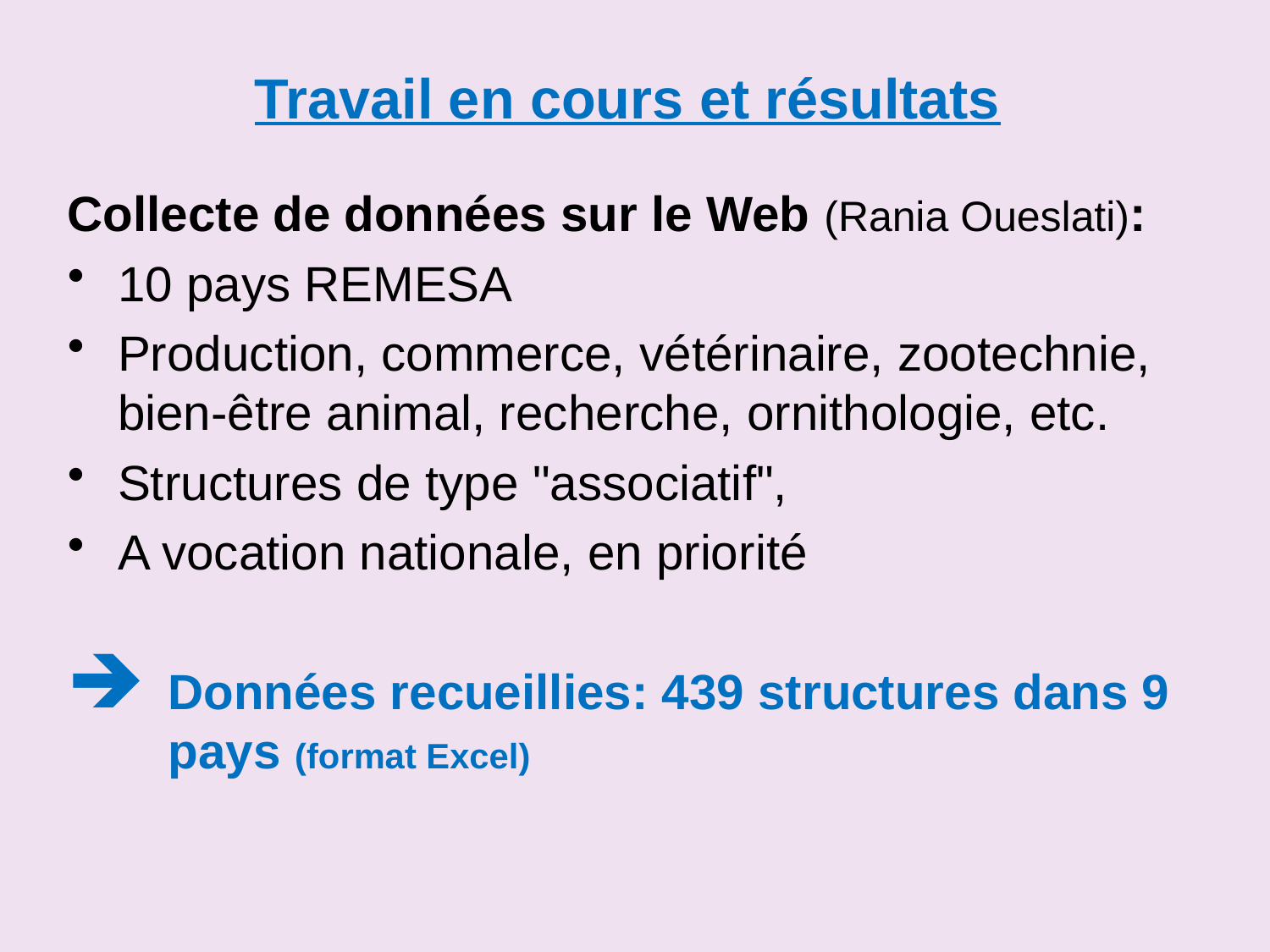

# Travail en cours et résultats
Collecte de données sur le Web (Rania Oueslati):
10 pays REMESA
Production, commerce, vétérinaire, zootechnie, bien-être animal, recherche, ornithologie, etc.
Structures de type "associatif",
A vocation nationale, en priorité

Données recueillies: 439 structures dans 9 pays (format Excel)